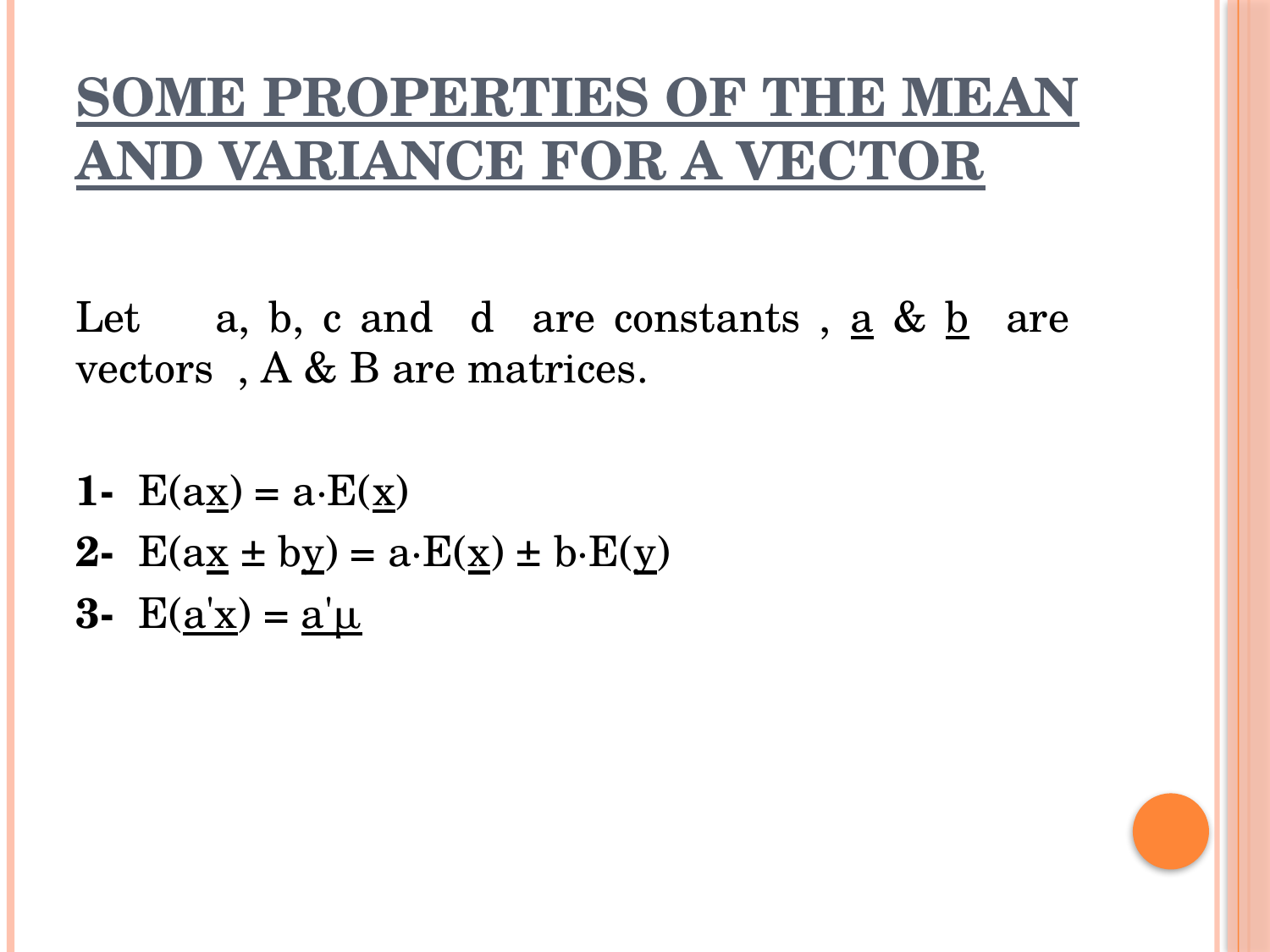

# Some properties of the mean and variance for a vector

Let    a, b, c and  d  are constants , a & b  are  vectors  , A & B are matrices.

1-  E(ax) = a·E(x)
2-  E(ax ± by) = a·E(x) ± b·E(y)
3-  E(a'x) = a'μ